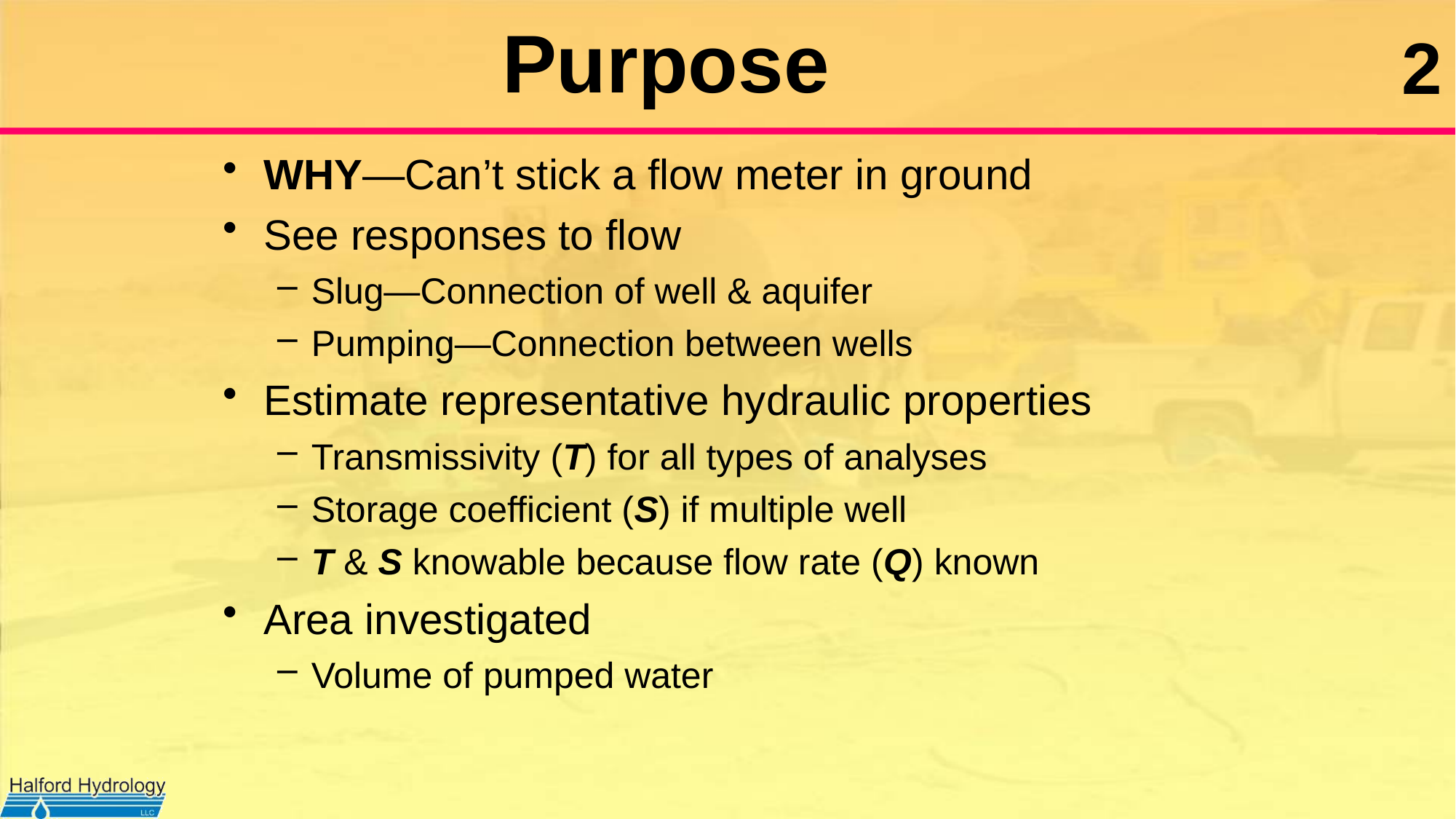

# Purpose
WHY—Can’t stick a flow meter in ground
See responses to flow
Slug—Connection of well & aquifer
Pumping—Connection between wells
Estimate representative hydraulic properties
Transmissivity (T) for all types of analyses
Storage coefficient (S) if multiple well
T & S knowable because flow rate (Q) known
Area investigated
Volume of pumped water